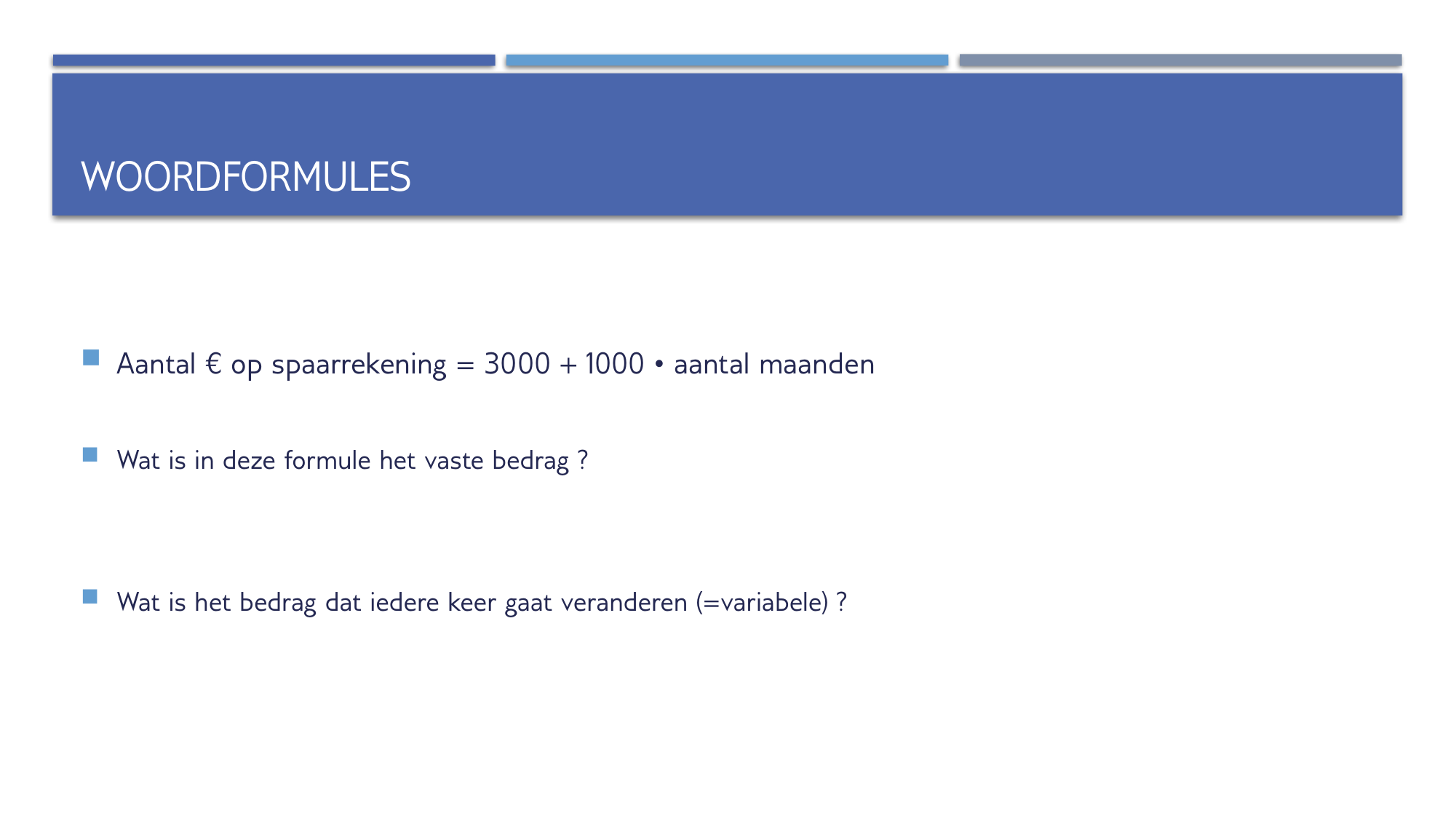

# Woordformules
Aantal € op spaarrekening = 3000 + 1000 • aantal maanden

Wat is in deze formule het vaste bedrag ?

Wat is het bedrag dat iedere keer gaat veranderen (=variabele) ?